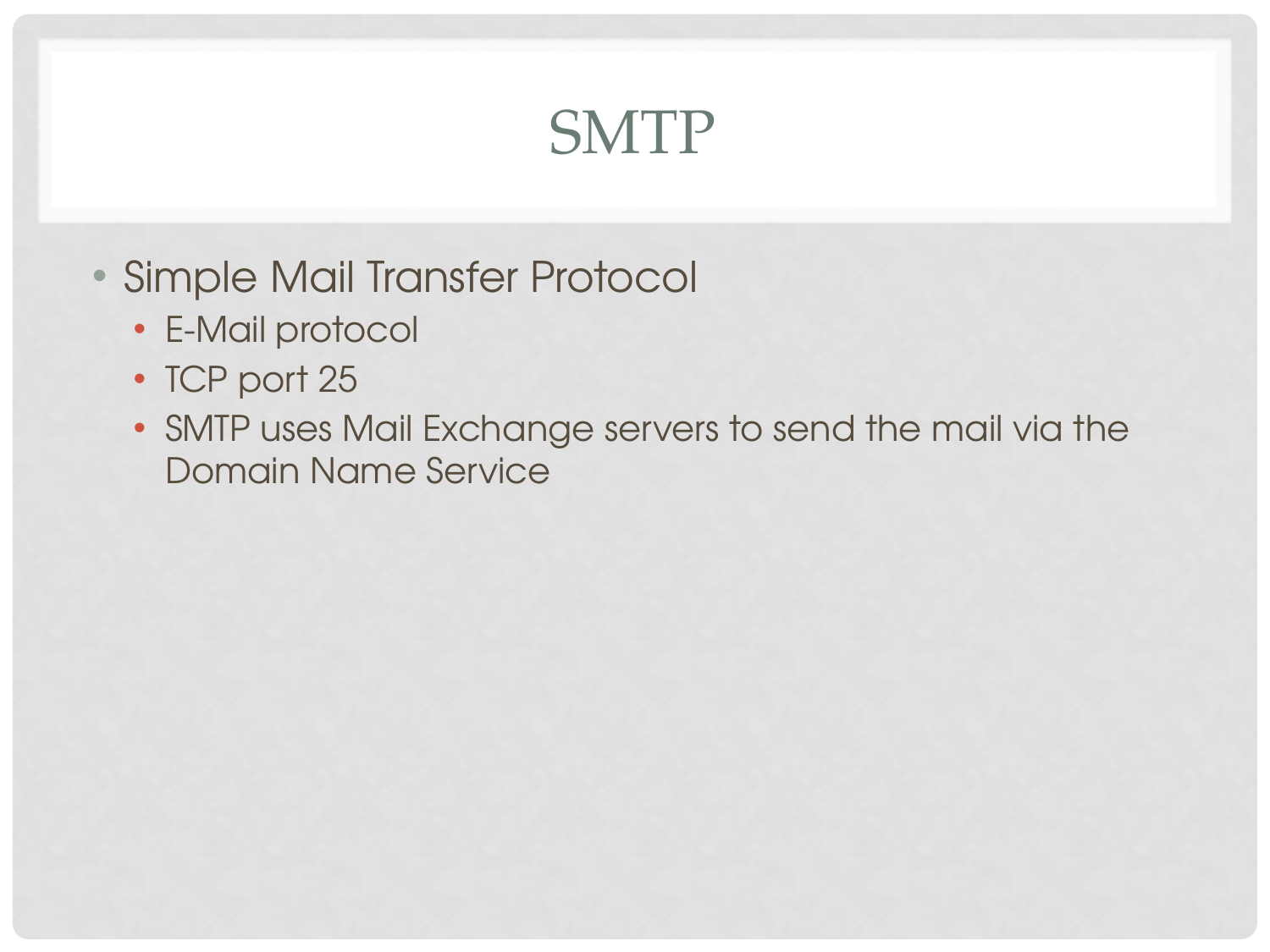

# smtp
Simple Mail Transfer Protocol
E-Mail protocol
TCP port 25
SMTP uses Mail Exchange servers to send the mail via the Domain Name Service